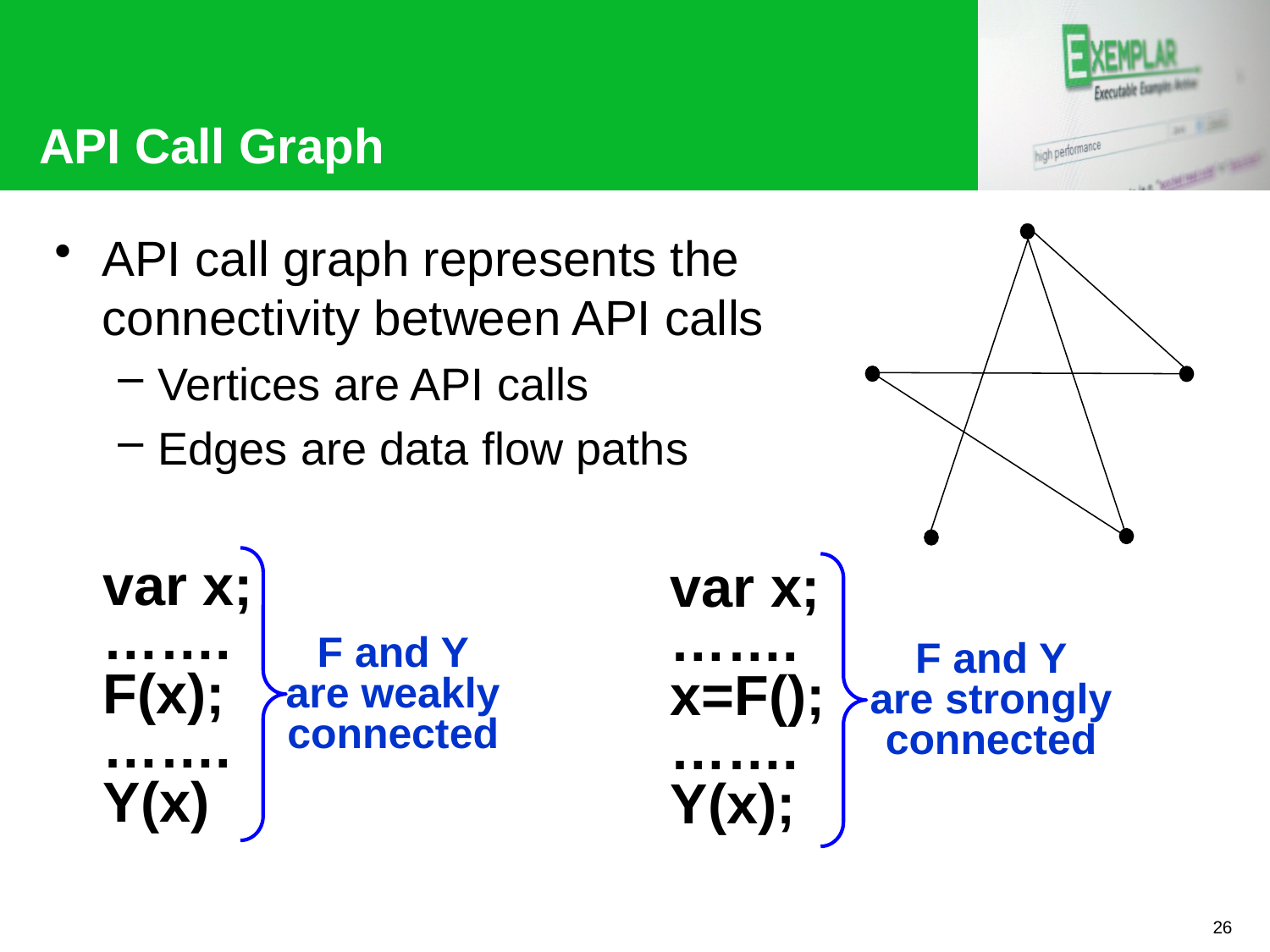

# API Call Graph
API call graph represents the connectivity between API calls
Vertices are API calls
Edges are data flow paths

F and Y
are weakly
connected

F and Y
are strongly
connected
var x;
…….
F(x);
…….
Y(x)
var x;
…….
x=F();
…….
Y(x);
26